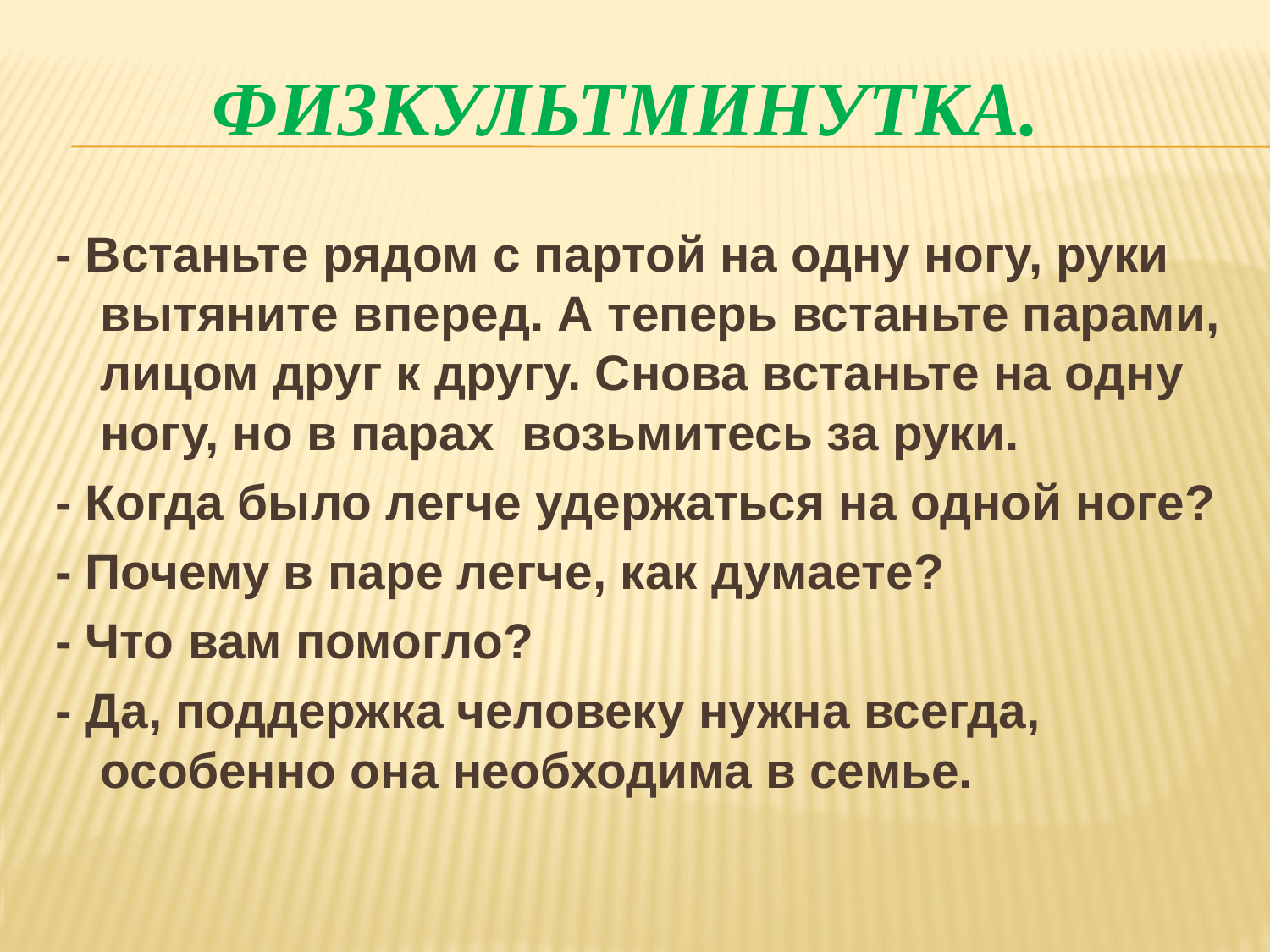

# Физкультминутка.
- Встаньте рядом с партой на одну ногу, руки вытяните вперед. А теперь встаньте парами, лицом друг к другу. Снова встаньте на одну ногу, но в парах  возьмитесь за руки.
- Когда было легче удержаться на одной ноге?
- Почему в паре легче, как думаете?
- Что вам помогло?
- Да, поддержка человеку нужна всегда, особенно она необходима в семье.